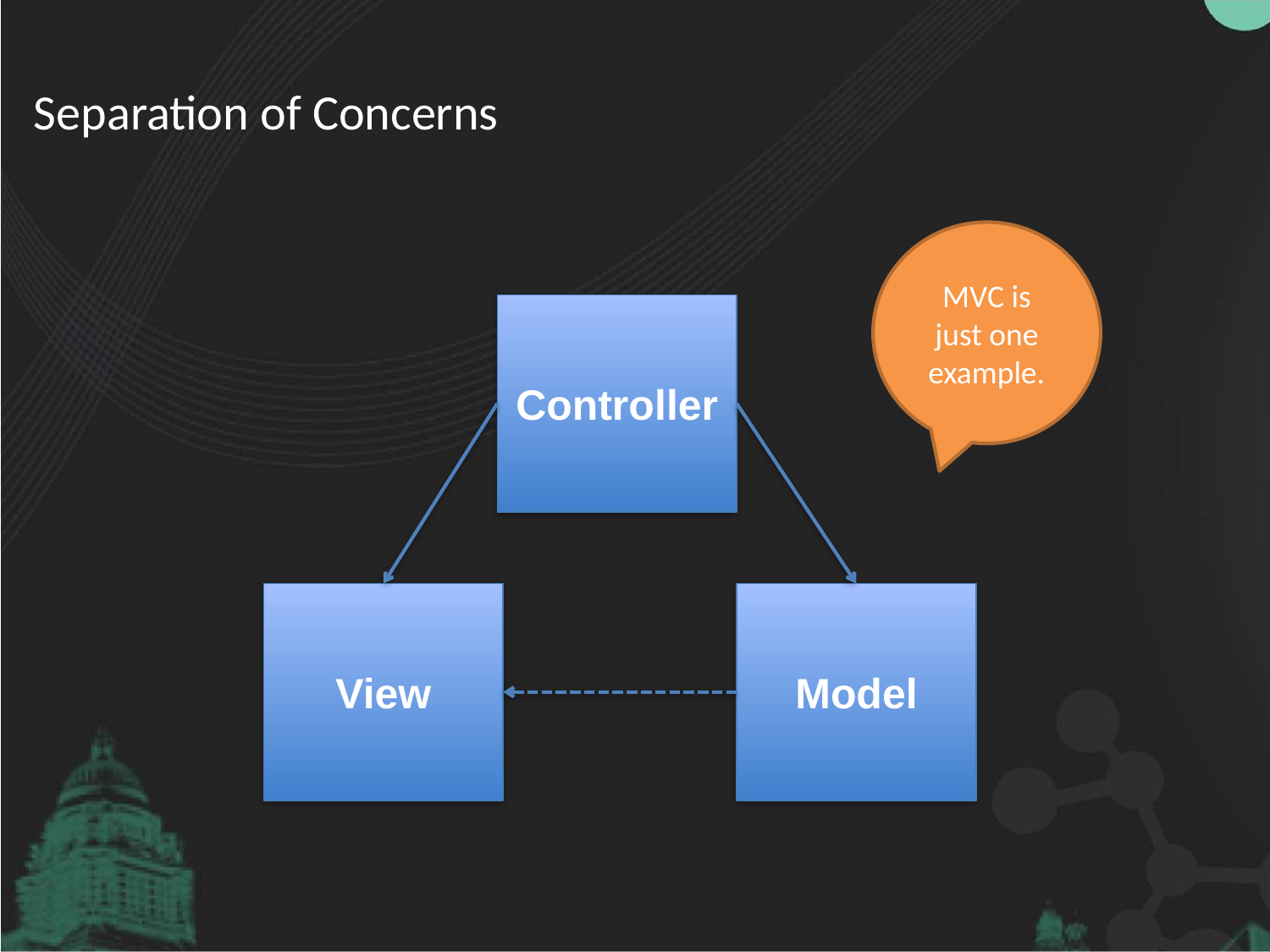

# Separation of Concerns
MVC is just one example.
Controller
View
Model